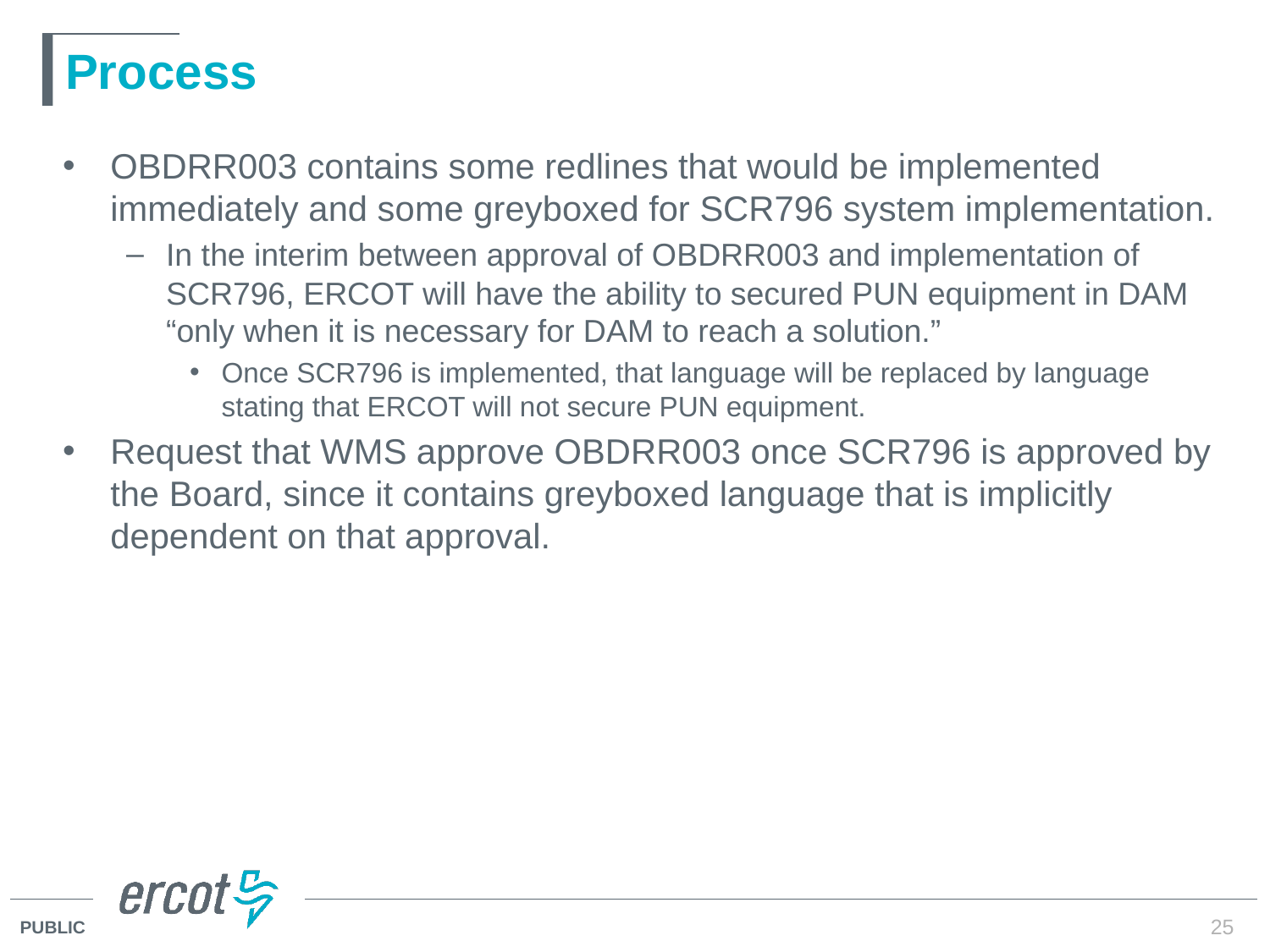

# Process
OBDRR003 contains some redlines that would be implemented immediately and some greyboxed for SCR796 system implementation.
In the interim between approval of OBDRR003 and implementation of SCR796, ERCOT will have the ability to secured PUN equipment in DAM “only when it is necessary for DAM to reach a solution.”
Once SCR796 is implemented, that language will be replaced by language stating that ERCOT will not secure PUN equipment.
Request that WMS approve OBDRR003 once SCR796 is approved by the Board, since it contains greyboxed language that is implicitly dependent on that approval.

25